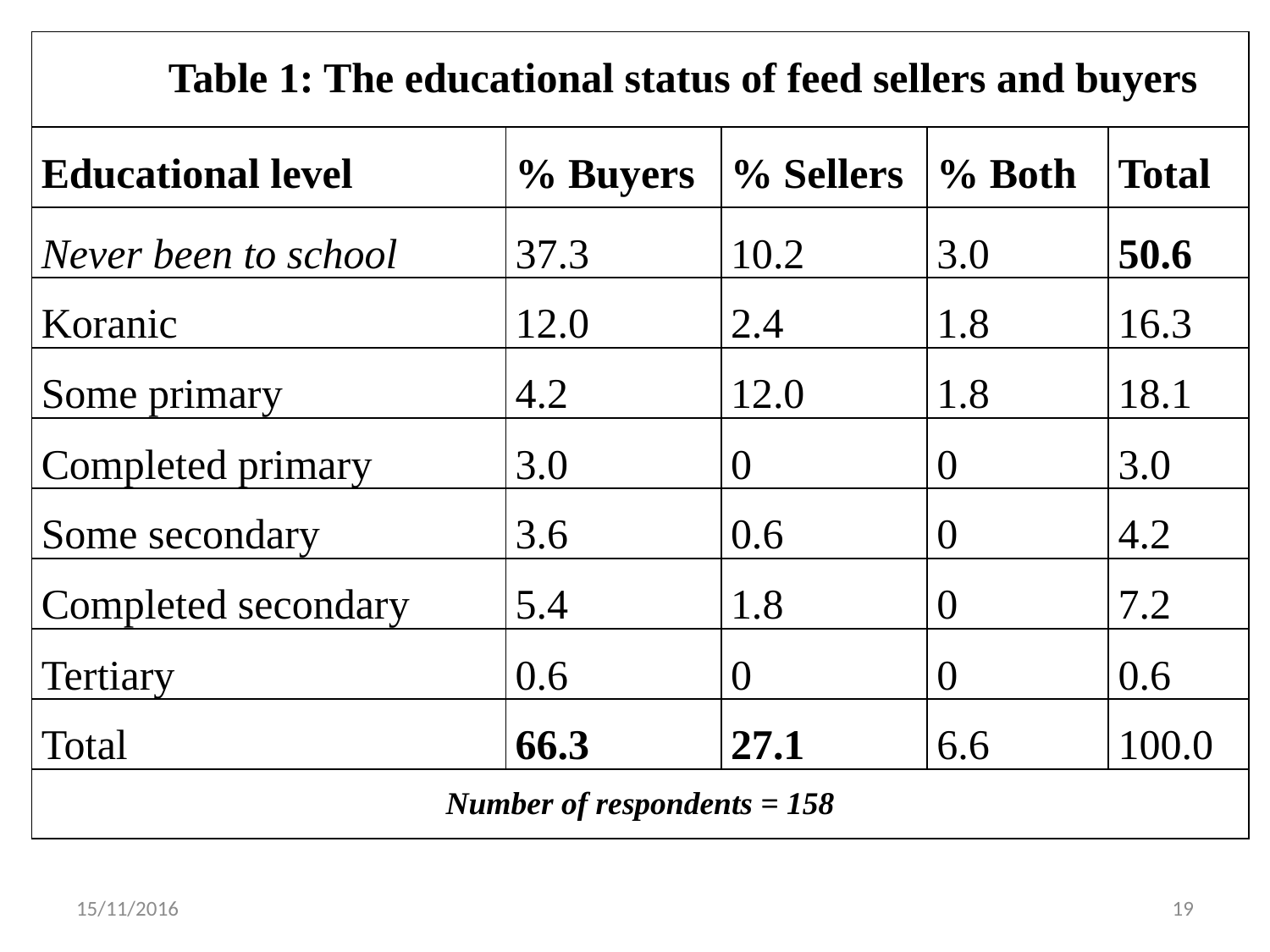

| Table 1: The educational status of feed sellers and buyers |  |  |  |  |
| --- | --- | --- | --- | --- |
| Educational level | % Buyers | % Sellers | % Both | Total |
| Never been to school | 37.3 | 10.2 | 3.0 | 50.6 |
| Koranic | 12.0 | 2.4 | 1.8 | 16.3 |
| Some primary | 4.2 | 12.0 | 1.8 | 18.1 |
| Completed primary | 3.0 | 0 | 0 | 3.0 |
| Some secondary | 3.6 | 0.6 | 0 | 4.2 |
| Completed secondary | 5.4 | 1.8 | 0 | 7.2 |
| Tertiary | 0.6 | 0 | 0 | 0.6 |
| Total | 66.3 | 27.1 | 6.6 | 100.0 |
| Number of respondents = 158 |  |  |  |  |
15/11/2016
19